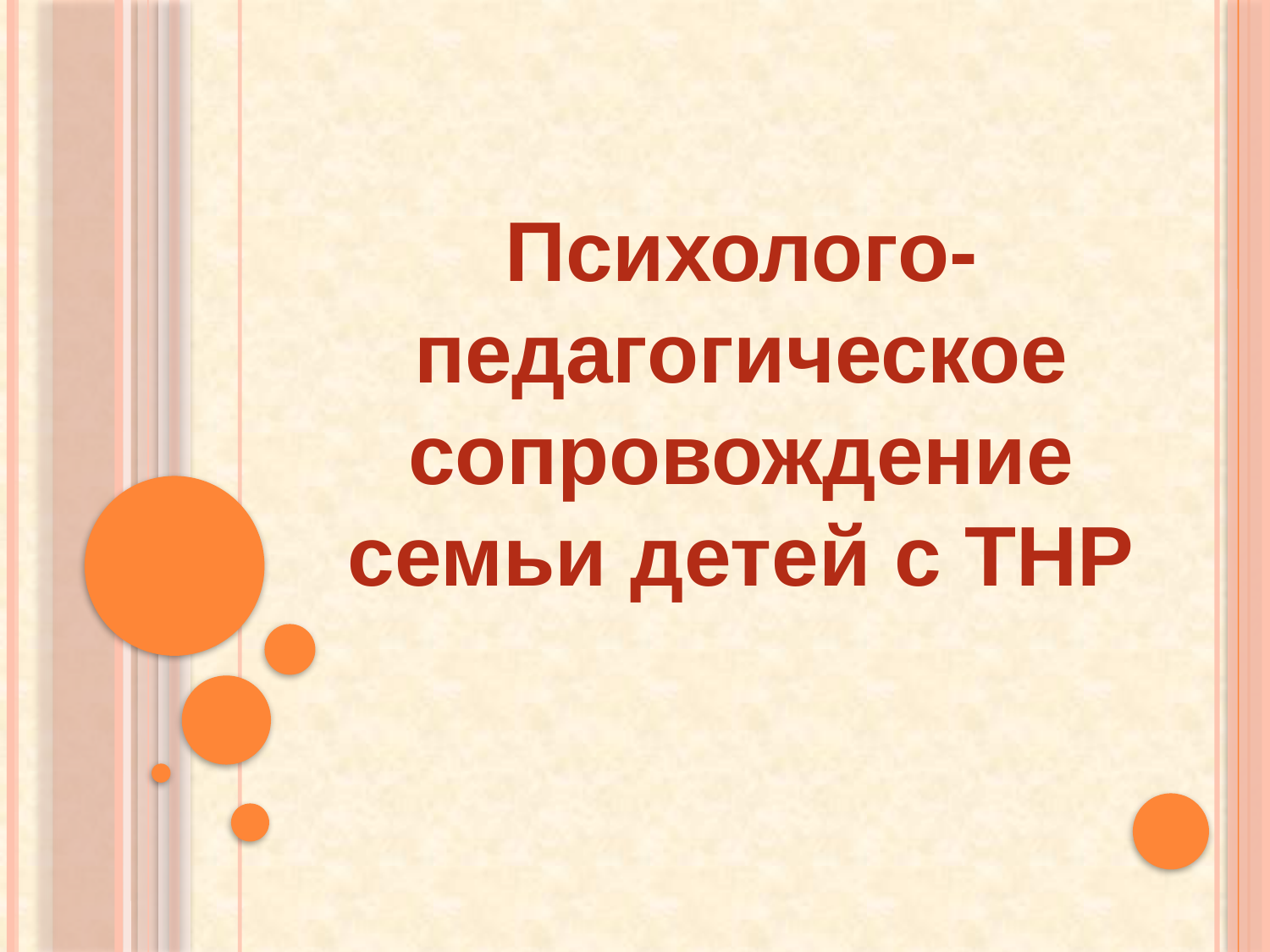

# Психолого-педагогическое сопровождение семьи детей с ТНР